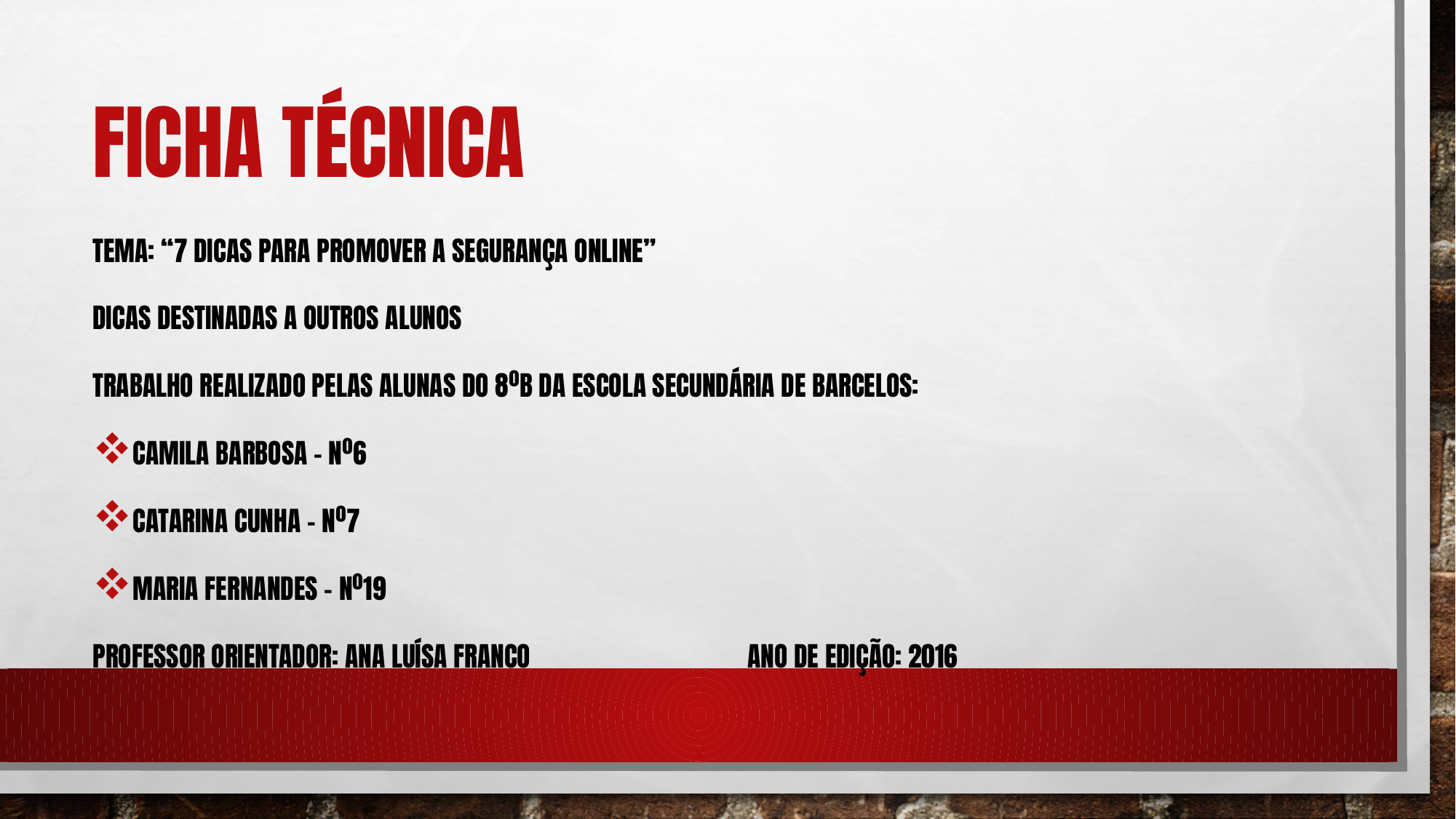

# Ficha técnica
Tema: “7 dicas para promover a segurança online”
Dicas destinadas a outros alunos
trabalho realizado pelas alunas do 8ºb Da escola secundária de Barcelos:
Camila Barbosa – nº6
Catarina Cunha – Nº7
Maria Fernandes – Nº19
Professor orientador: Ana Luísa Franco		ano de edição: 2016